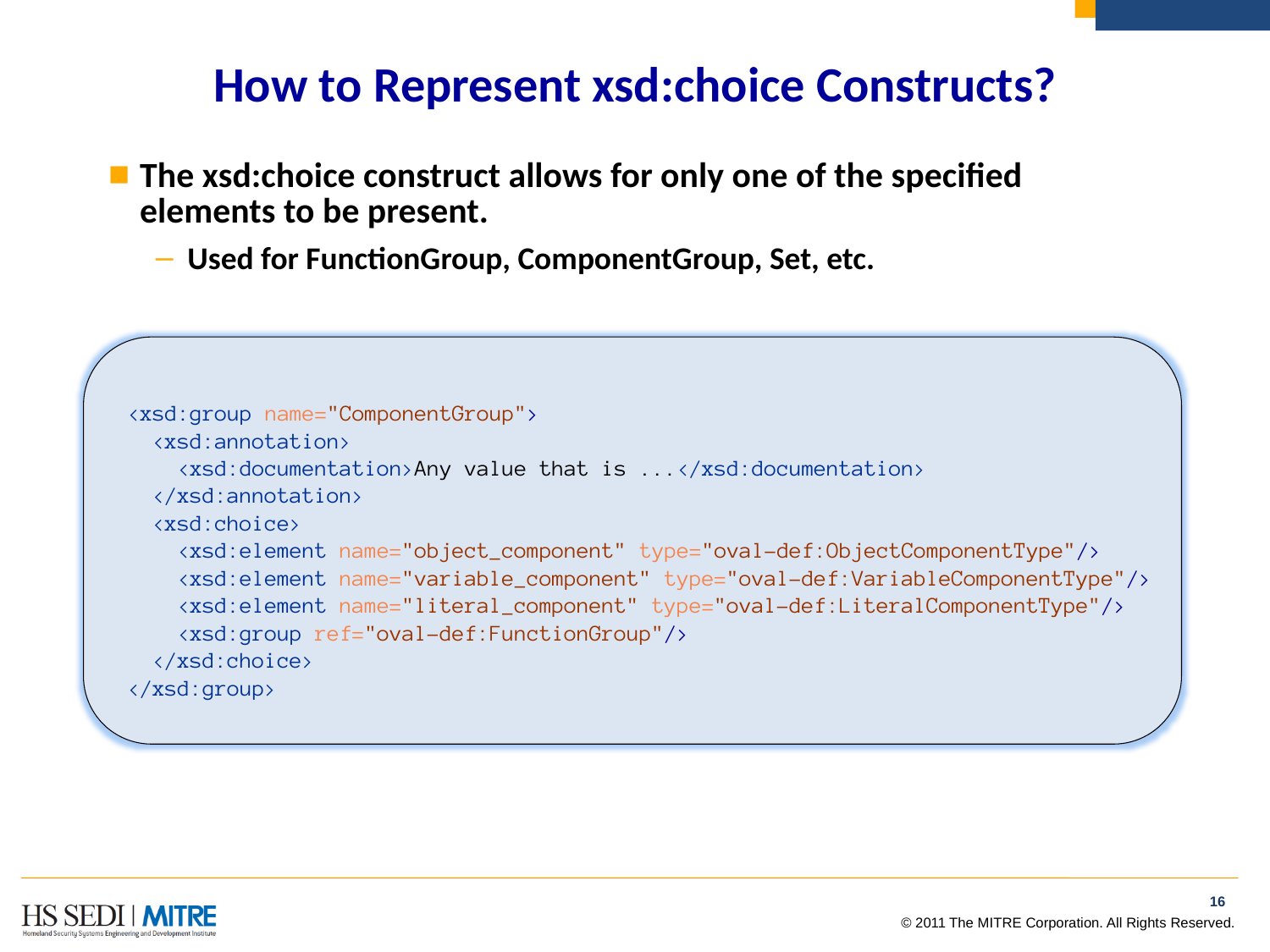

# How to Represent xsd:choice Constructs?
The xsd:choice construct allows for only one of the specified elements to be present.
Used for FunctionGroup, ComponentGroup, Set, etc.

<xsd:group name="ComponentGroup">
  <xsd:annotation>
    <xsd:documentation>Any value that is ...</xsd:documentation>
  </xsd:annotation>
  <xsd:choice>
    <xsd:element name="object_component" type="oval-def:ObjectComponentType"/>
    <xsd:element name="variable_component" type="oval-def:VariableComponentType"/>
    <xsd:element name="literal_component" type="oval-def:LiteralComponentType"/>
    <xsd:group ref="oval-def:FunctionGroup"/>
  </xsd:choice>
</xsd:group>
16